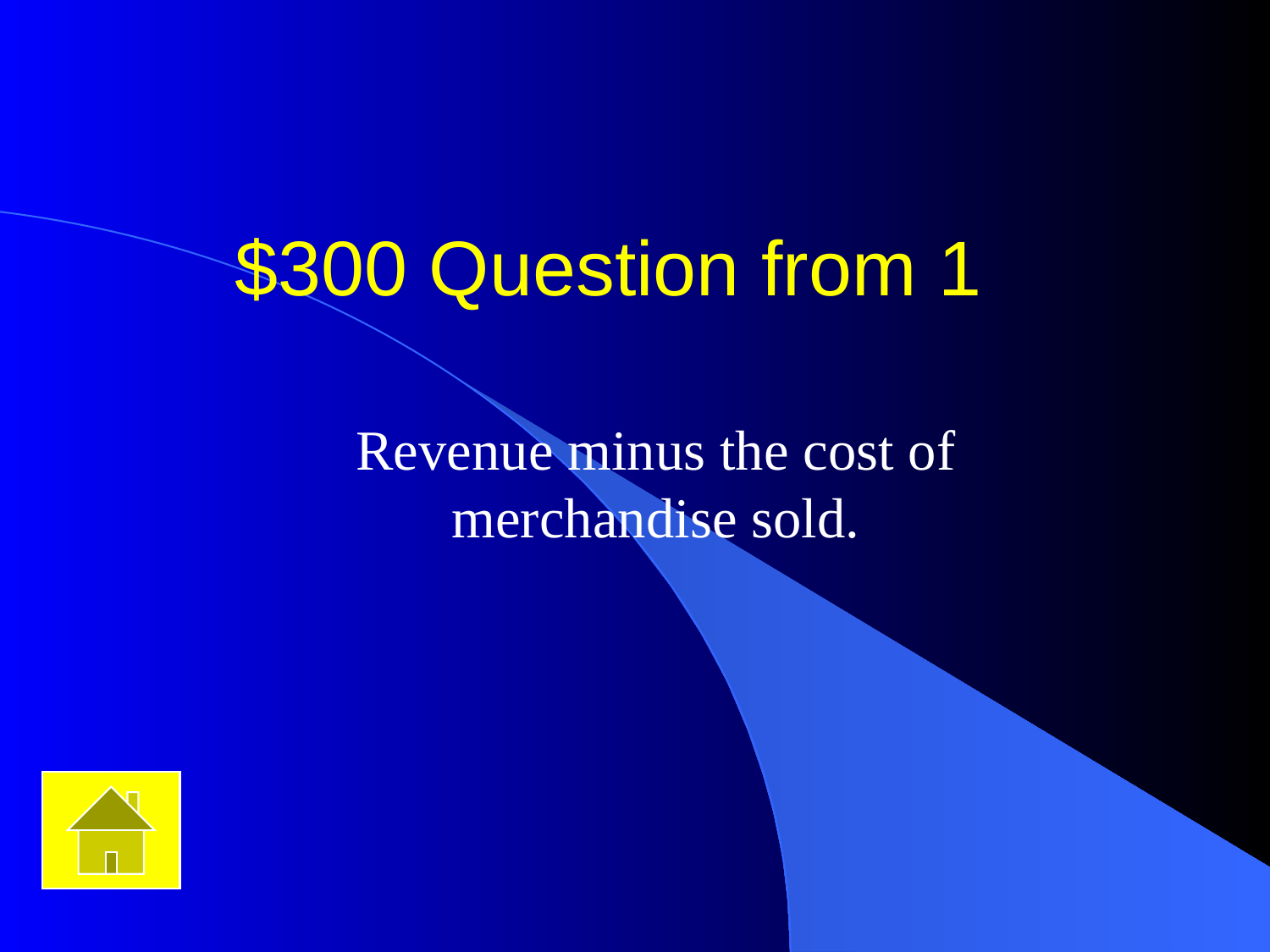

# $300 Question from 1
Revenue minus the cost of merchandise sold.